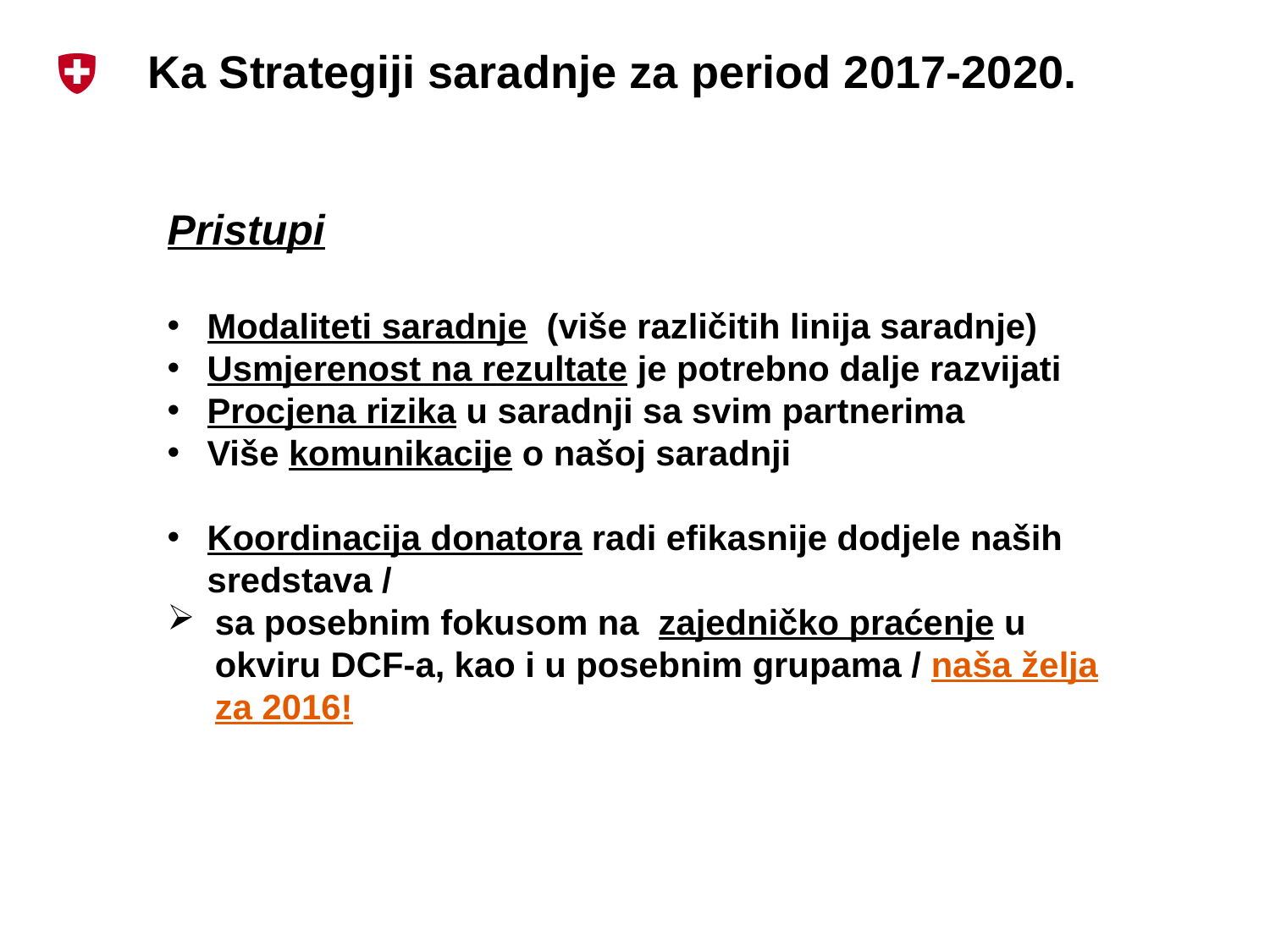

# Ka Strategiji saradnje za period 2017-2020.
Pristupi

Modaliteti saradnje  (više različitih linija saradnje)
Usmjerenost na rezultate je potrebno dalje razvijati
Procjena rizika u saradnji sa svim partnerima
Više komunikacije o našoj saradnji

Koordinacija donatora radi efikasnije dodjele naših sredstava /
sa posebnim fokusom na  zajedničko praćenje u okviru DCF-a, kao i u posebnim grupama / naša želja za 2016!